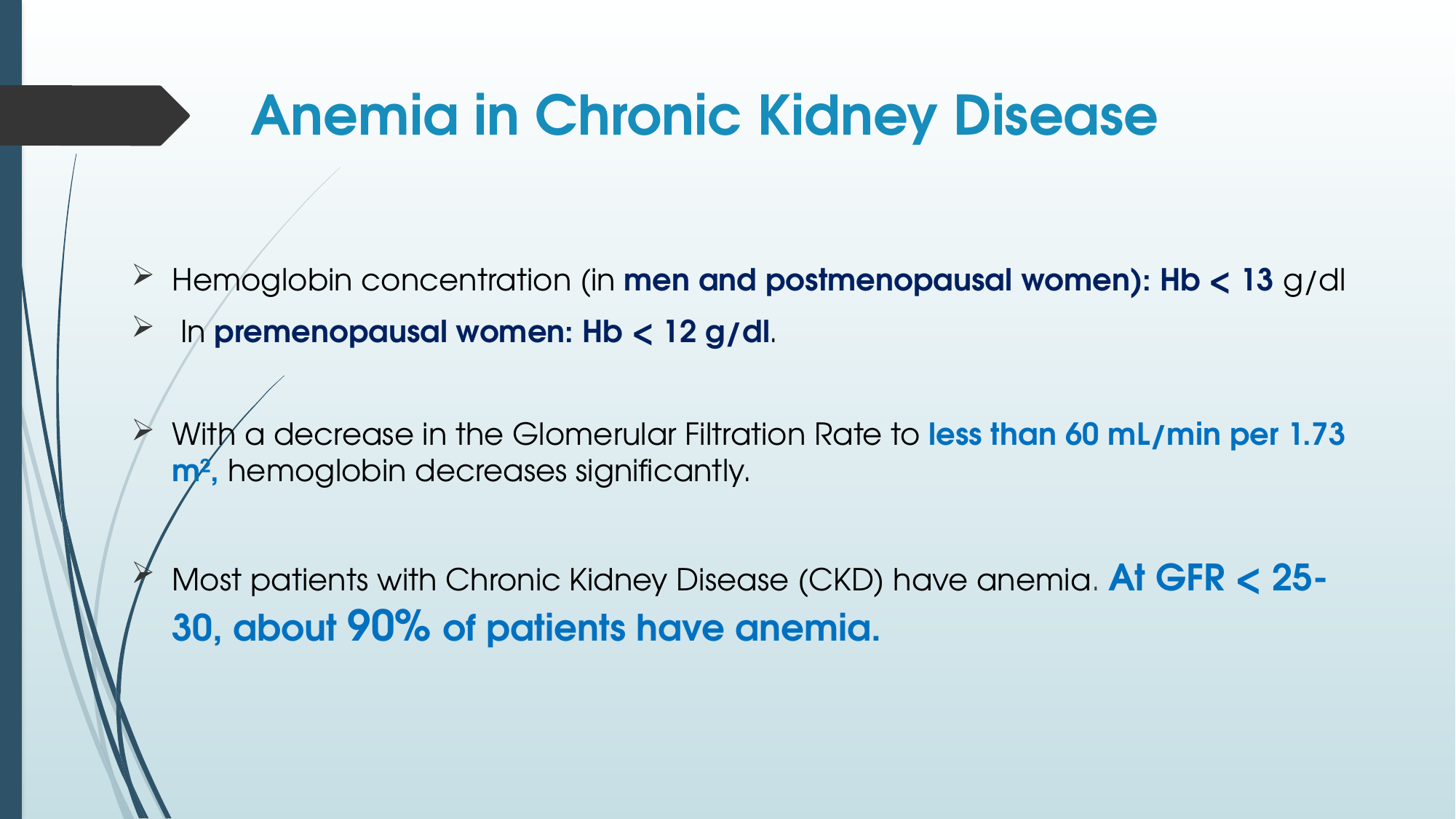

# Anemia in Chronic Kidney Disease
Hemoglobin concentration (in men and postmenopausal women): Hb < 13 g/dl
 In premenopausal women: Hb < 12 g/dl.

With a decrease in the Glomerular Filtration Rate to less than 60 mL/min per 1.73 m², hemoglobin decreases significantly.

Most patients with Chronic Kidney Disease (CKD) have anemia. At GFR < 25-30, about 90% of patients have anemia.